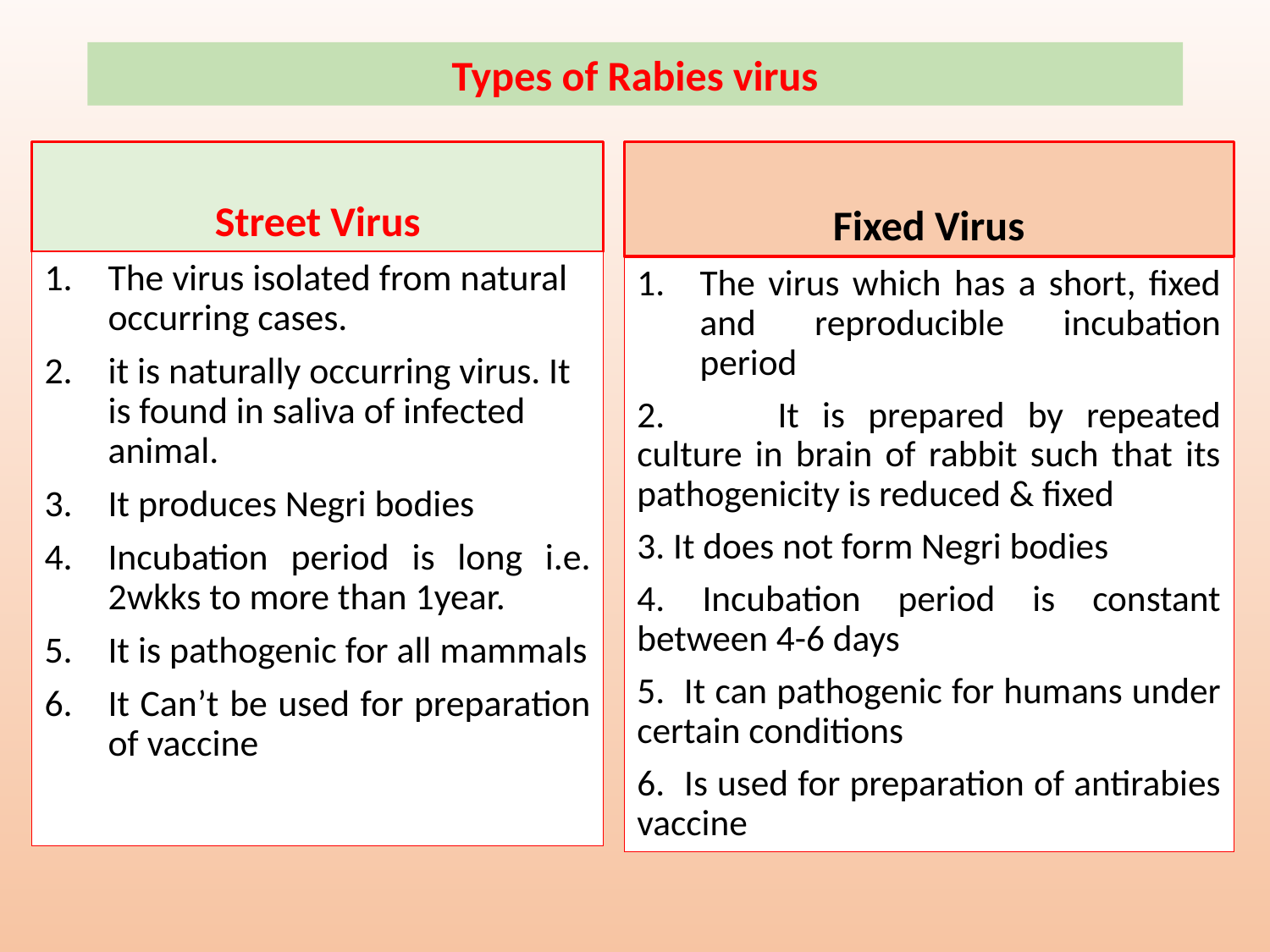

Types of Rabies virus
Street Virus
Fixed Virus
The virus isolated from natural occurring cases.
it is naturally occurring virus. It is found in saliva of infected animal.
It produces Negri bodies
Incubation period is long i.e. 2wkks to more than 1year.
It is pathogenic for all mammals
It Can’t be used for preparation of vaccine
The virus which has a short, fixed and reproducible incubation period
2. 	It is prepared by repeated culture in brain of rabbit such that its pathogenicity is reduced & fixed
3. It does not form Negri bodies
4. Incubation period is constant between 4-6 days
5.  It can pathogenic for humans under certain conditions
6.  Is used for preparation of antirabies vaccine